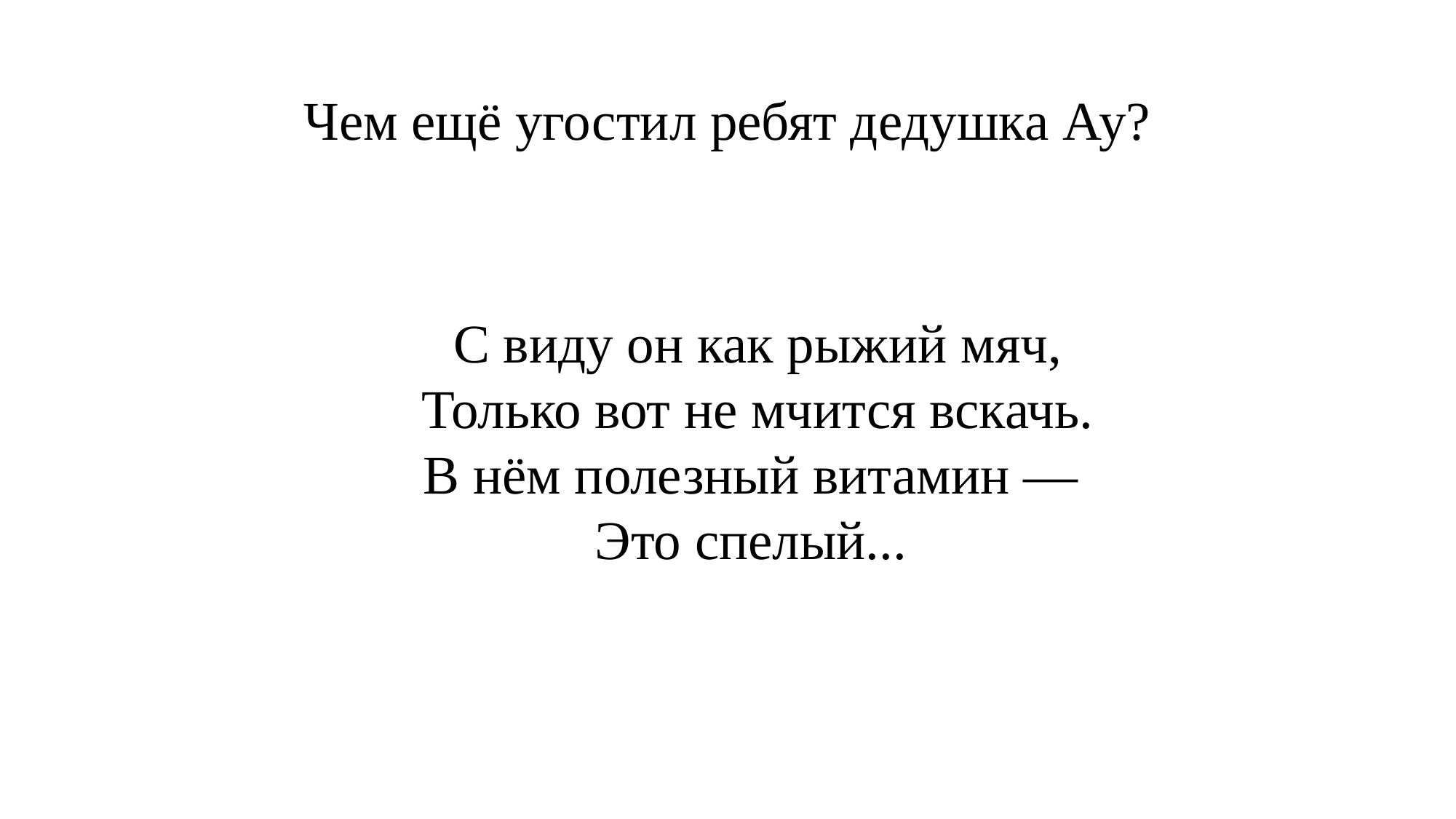

# Чем ещё угостил ребят дедушка Ау?
С виду он как рыжий мяч,
Только вот не мчится вскачь.
В нём полезный витамин — 
Это спелый...